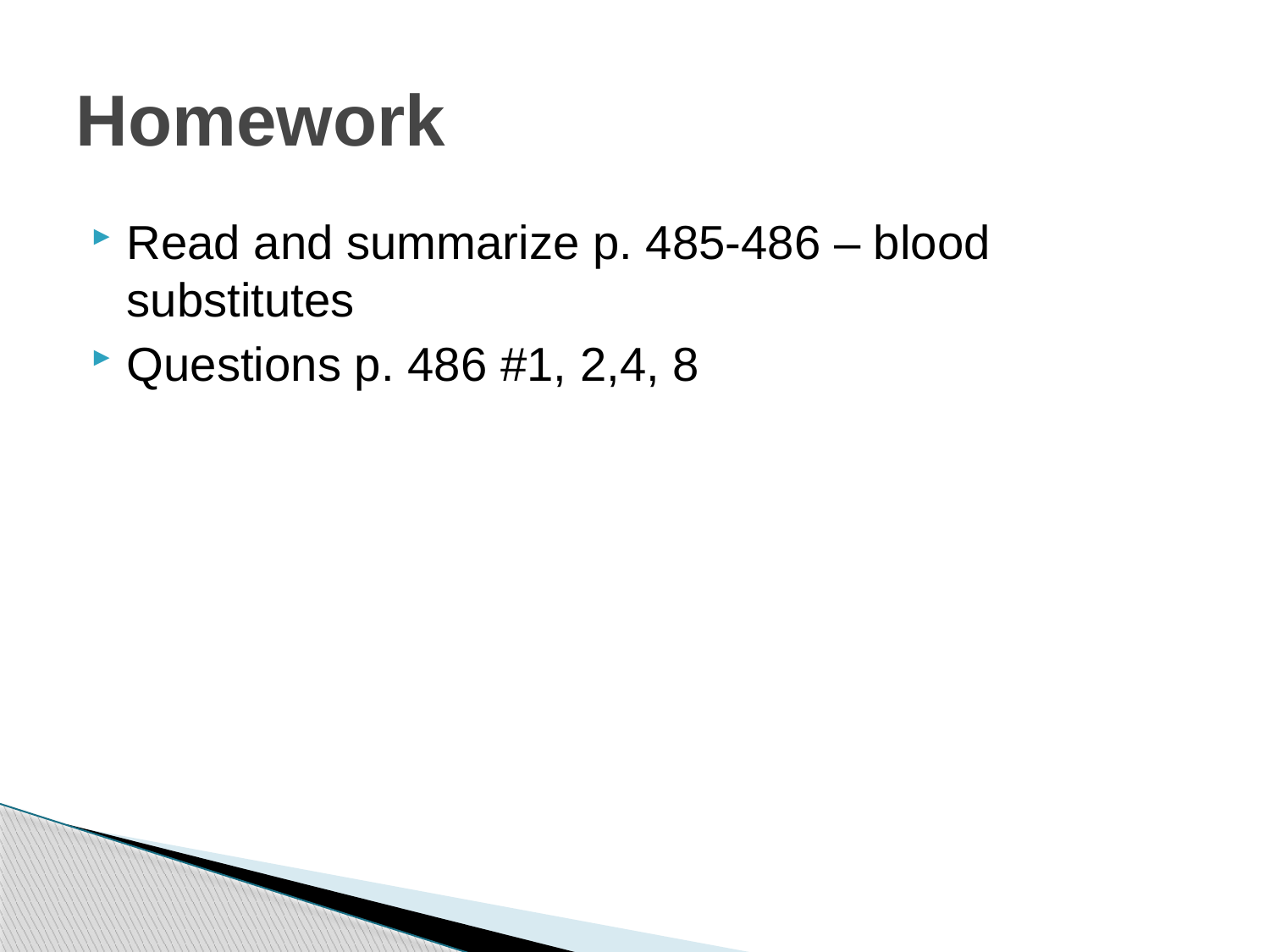

# Homework
Read and summarize p. 485-486 – blood substitutes
Questions p. 486 #1, 2,4, 8